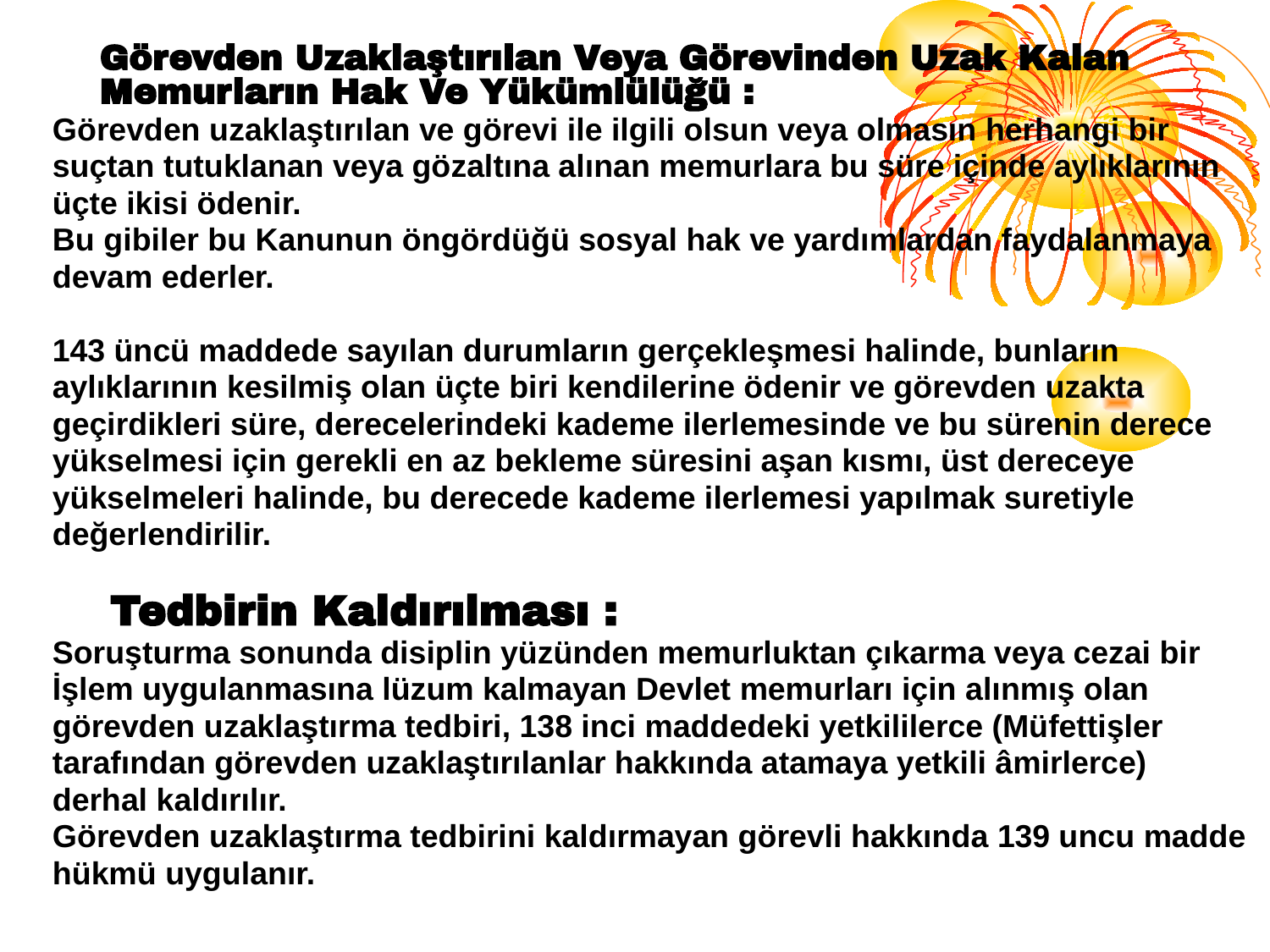

Görevden Uzaklaştırılan Veya Görevinden Uzak Kalan Memurların Hak Ve Yükümlülüğü :
Görevden uzaklaştırılan ve görevi ile ilgili olsun veya olmasın herhangi bir
suçtan tutuklanan veya gözaltına alınan memurlara bu süre içinde aylıklarının
üçte ikisi ödenir.
Bu gibiler bu Kanunun öngördüğü sosyal hak ve yardımlardan faydalanmaya
devam ederler.

143 üncü maddede sayılan durumların gerçekleşmesi halinde, bunların
aylıklarının kesilmiş olan üçte biri kendilerine ödenir ve görevden uzakta
geçirdikleri süre, derecelerindeki kademe ilerlemesinde ve bu sürenin derece
yükselmesi için gerekli en az bekleme süresini aşan kısmı, üst dereceye
yükselmeleri halinde, bu derecede kademe ilerlemesi yapılmak suretiyle
değerlendirilir.

       Tedbirin Kaldırılması :
Soruşturma sonunda disiplin yüzünden memurluktan çıkarma veya cezai bir
İşlem uygulanmasına lüzum kalmayan Devlet memurları için alınmış olan
görevden uzaklaştırma tedbiri, 138 inci maddedeki yetkililerce (Müfettişler
tarafından görevden uzaklaştırılanlar hakkında atamaya yetkili âmirlerce)
derhal kaldırılır.
Görevden uzaklaştırma tedbirini kaldırmayan görevli hakkında 139 uncu madde
hükmü uygulanır.